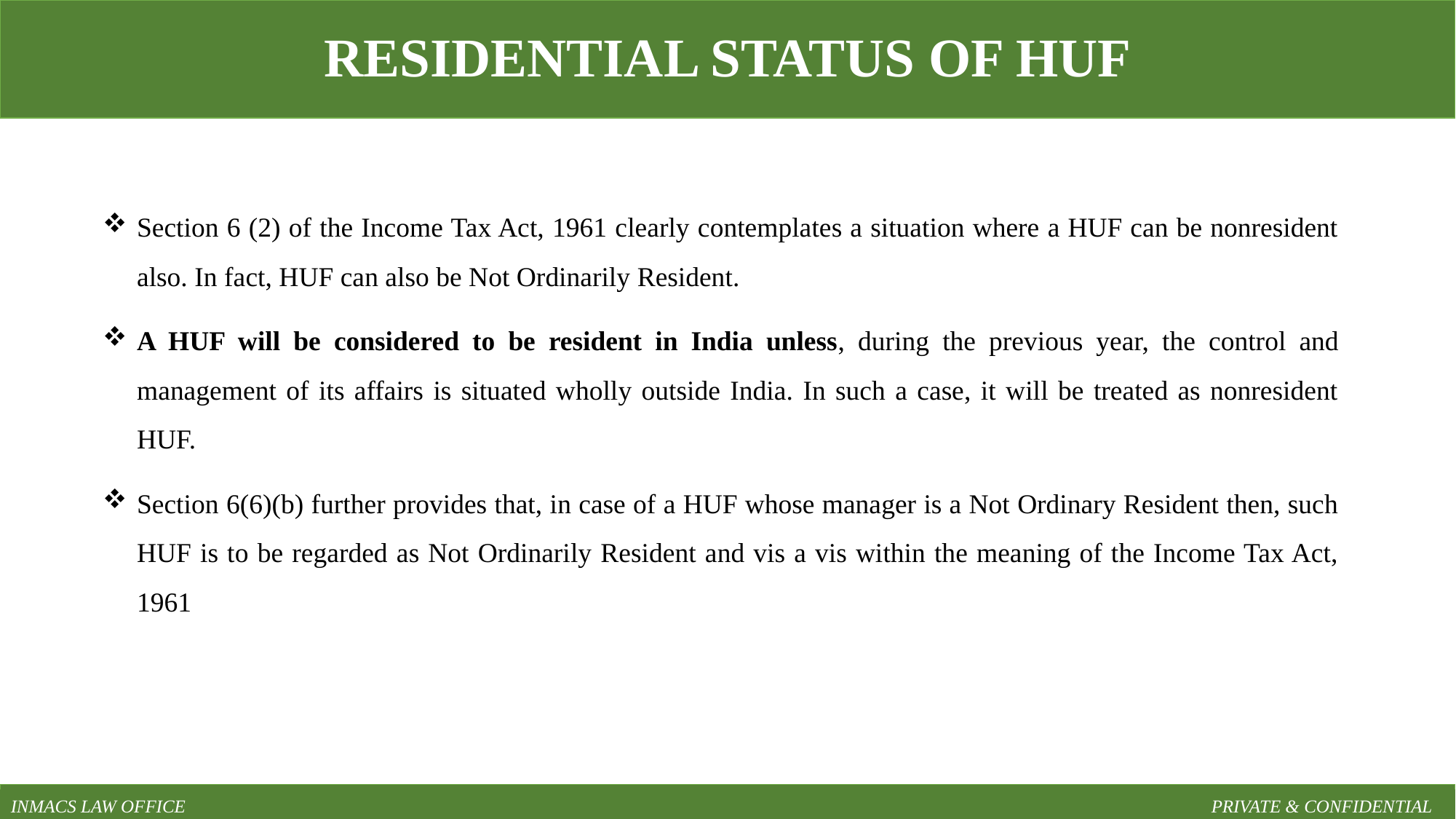

RESIDENTIAL STATUS OF HUF
Section 6 (2) of the Income Tax Act, 1961 clearly contemplates a situation where a HUF can be nonresident also. In fact, HUF can also be Not Ordinarily Resident.
A HUF will be considered to be resident in India unless, during the previous year, the control and management of its affairs is situated wholly outside India. In such a case, it will be treated as nonresident HUF.
Section 6(6)(b) further provides that, in case of a HUF whose manager is a Not Ordinary Resident then, such HUF is to be regarded as Not Ordinarily Resident and vis a vis within the meaning of the Income Tax Act, 1961

INMACS LAW OFFICE										PRIVATE & CONFIDENTIAL